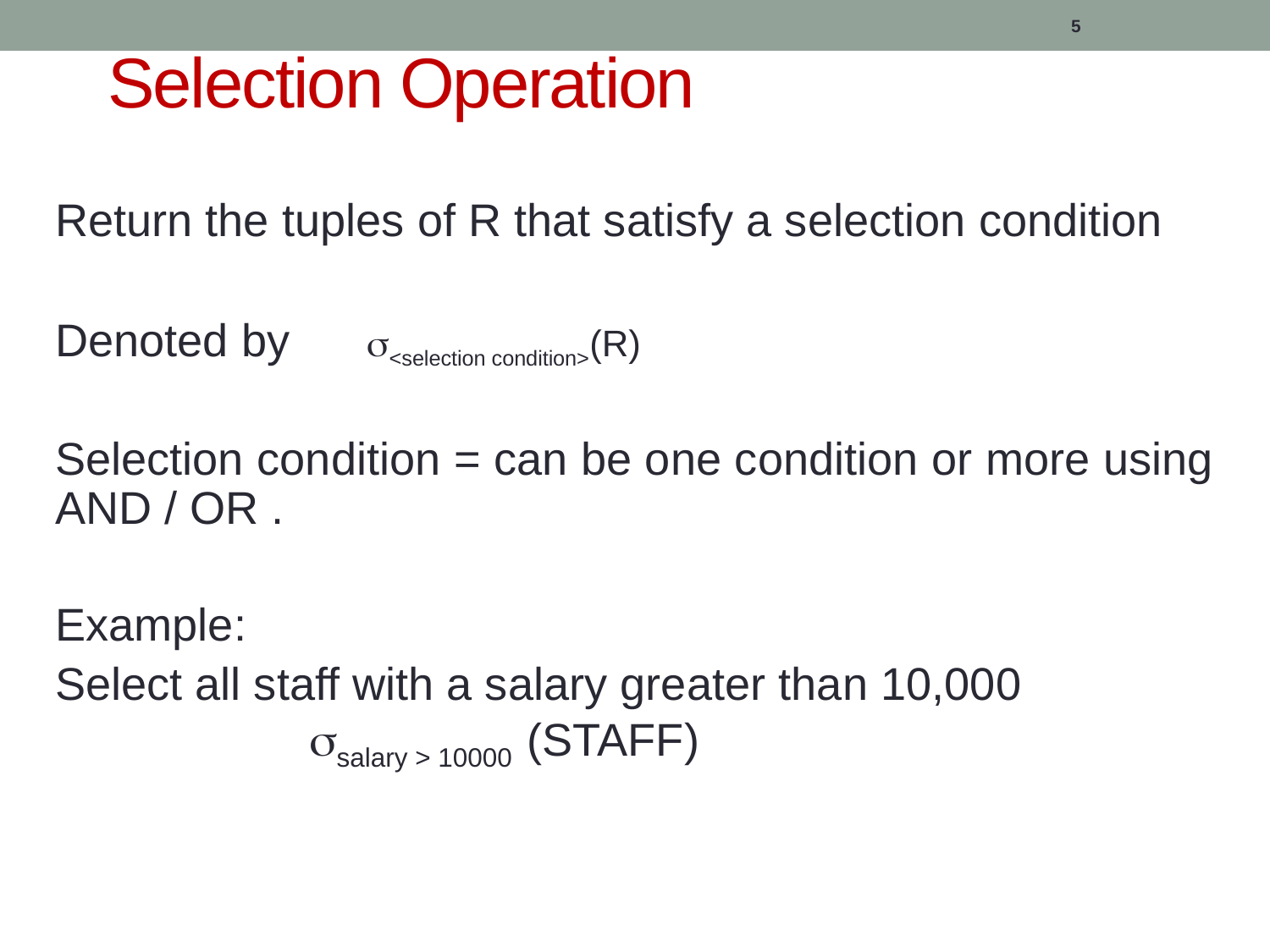

# Selection Operation
5
Return the tuples of R that satisfy a selection condition

Denoted by      σ<selection condition>(R)

Selection condition = can be one condition or more using AND / OR .

Example:
Select all staff with a salary greater than 10,000
		σsalary > 10000  (STAFF)